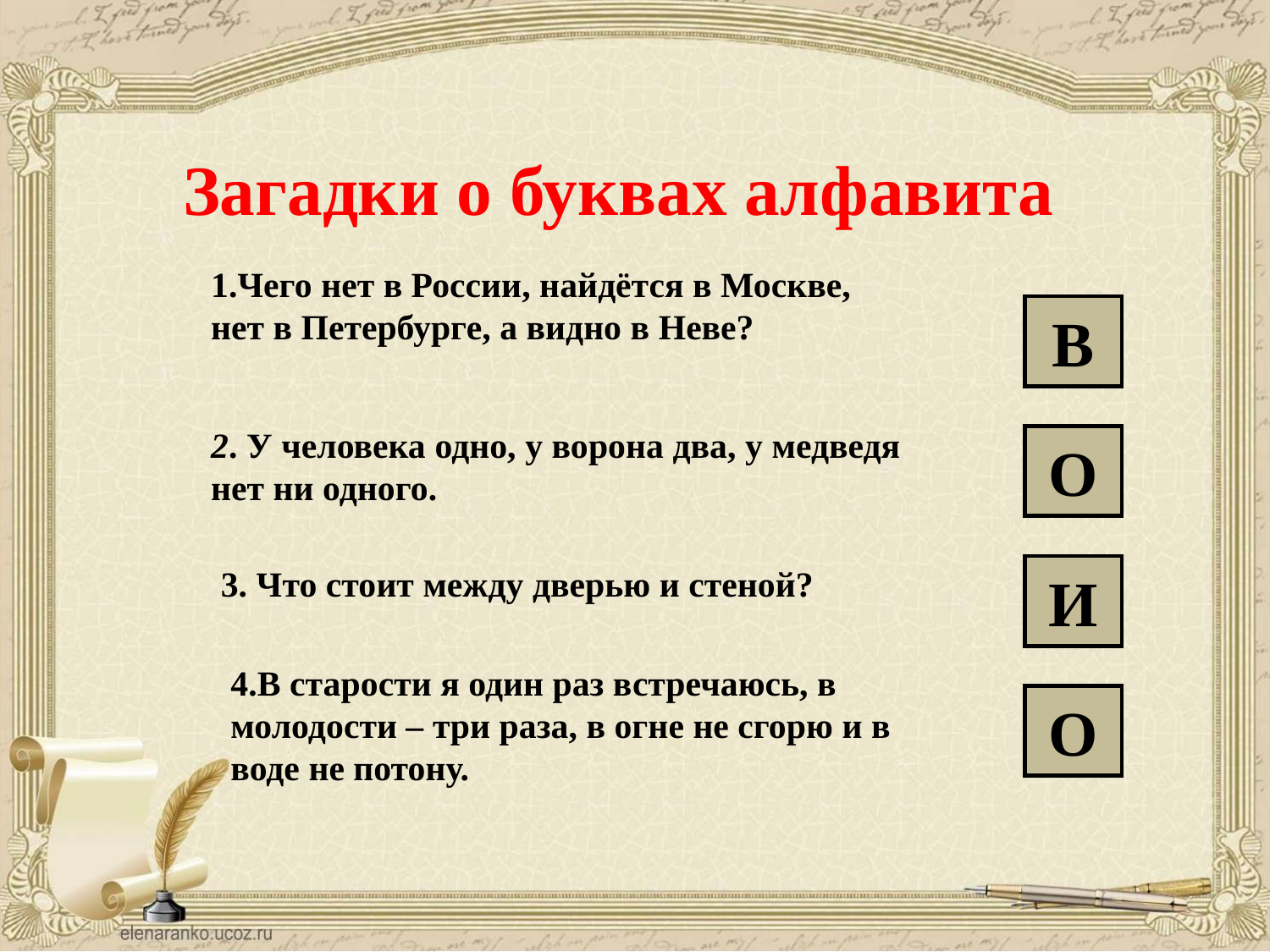

Загадки о буквах алфавита
1.Чего нет в России, найдётся в Москве,
нет в Петербурге, а видно в Неве?
В
2. У человека одно, у ворона два, у медведя нет ни одного.
О
3. Что стоит между дверью и стеной?
И
4.В старости я один раз встречаюсь, в молодости – три раза, в огне не сгорю и в воде не потону.
О